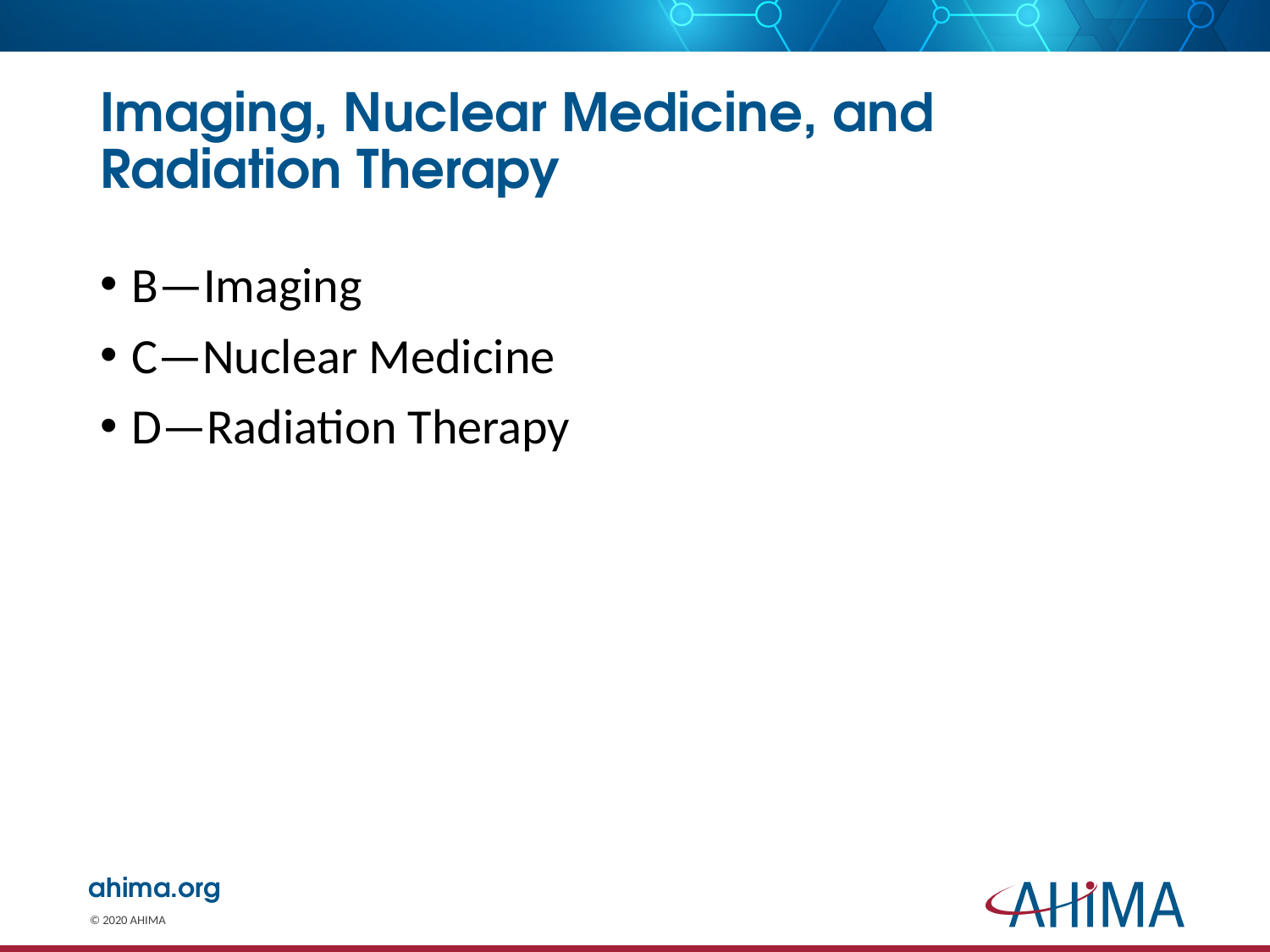

# Imaging, Nuclear Medicine, and Radiation Therapy
B—Imaging
C—Nuclear Medicine
D—Radiation Therapy